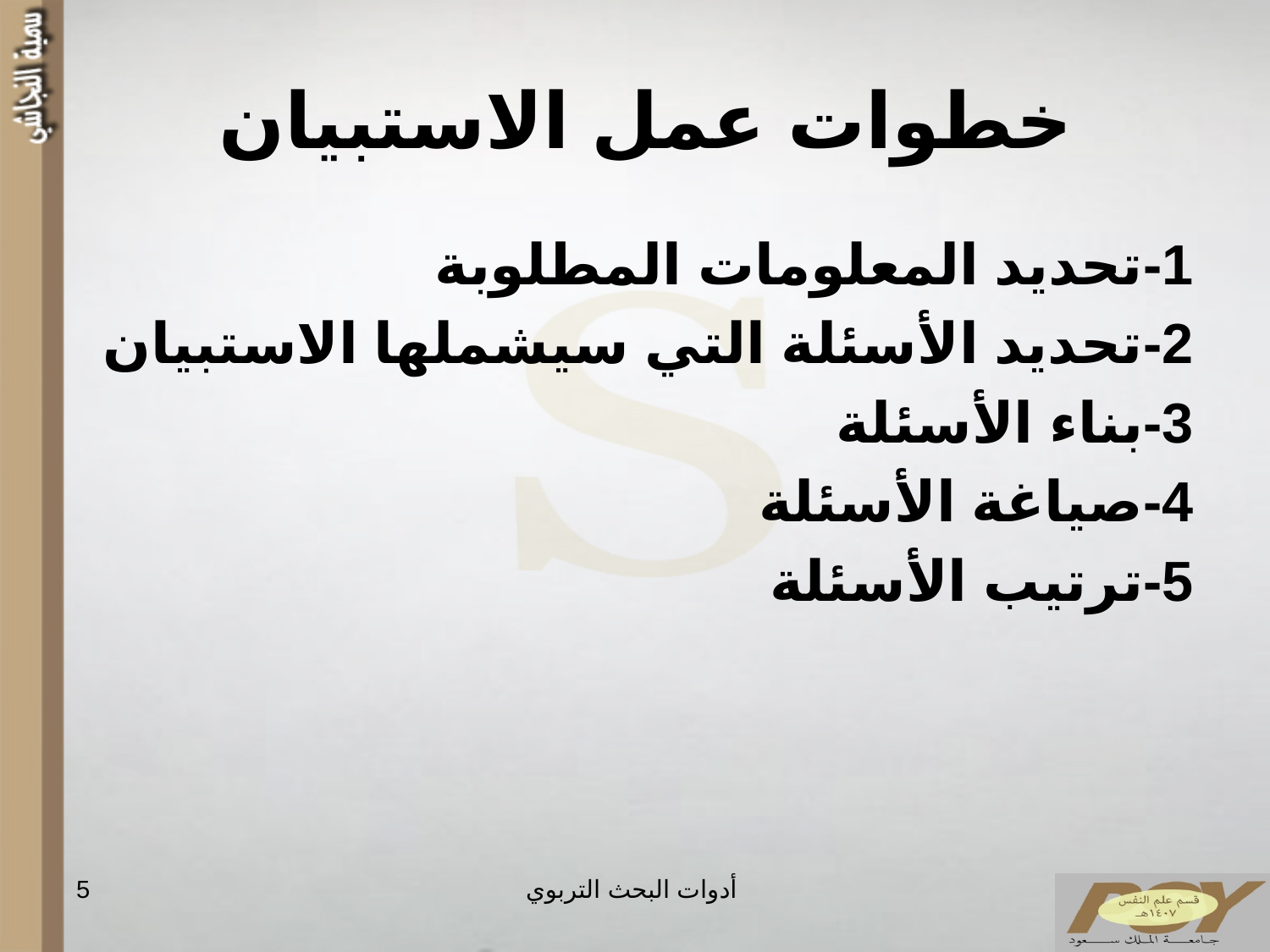

# خطوات عمل الاستبيان
1-تحديد المعلومات المطلوبة
2-تحديد الأسئلة التي سيشملها الاستبيان
3-بناء الأسئلة
4-صياغة الأسئلة
5-ترتيب الأسئلة
5
أدوات البحث التربوي